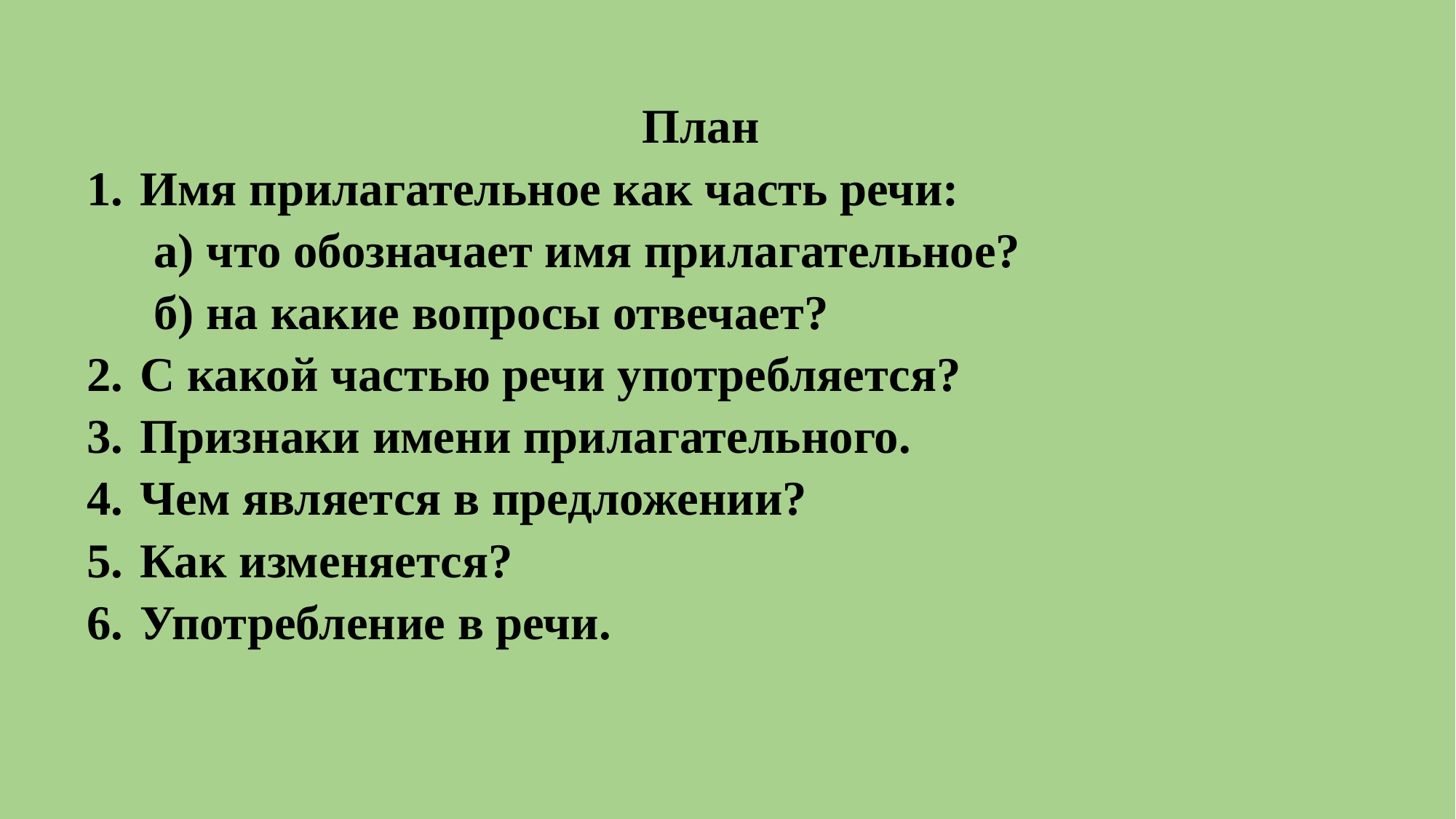

| План Имя прилагательное как часть речи: а) что обозначает имя прилагательное? б) на какие вопросы отвечает? С какой частью речи употребляется? Признаки имени прилагательного. Чем является в предложении? Как изменяется? Употребление в речи. |
| --- |